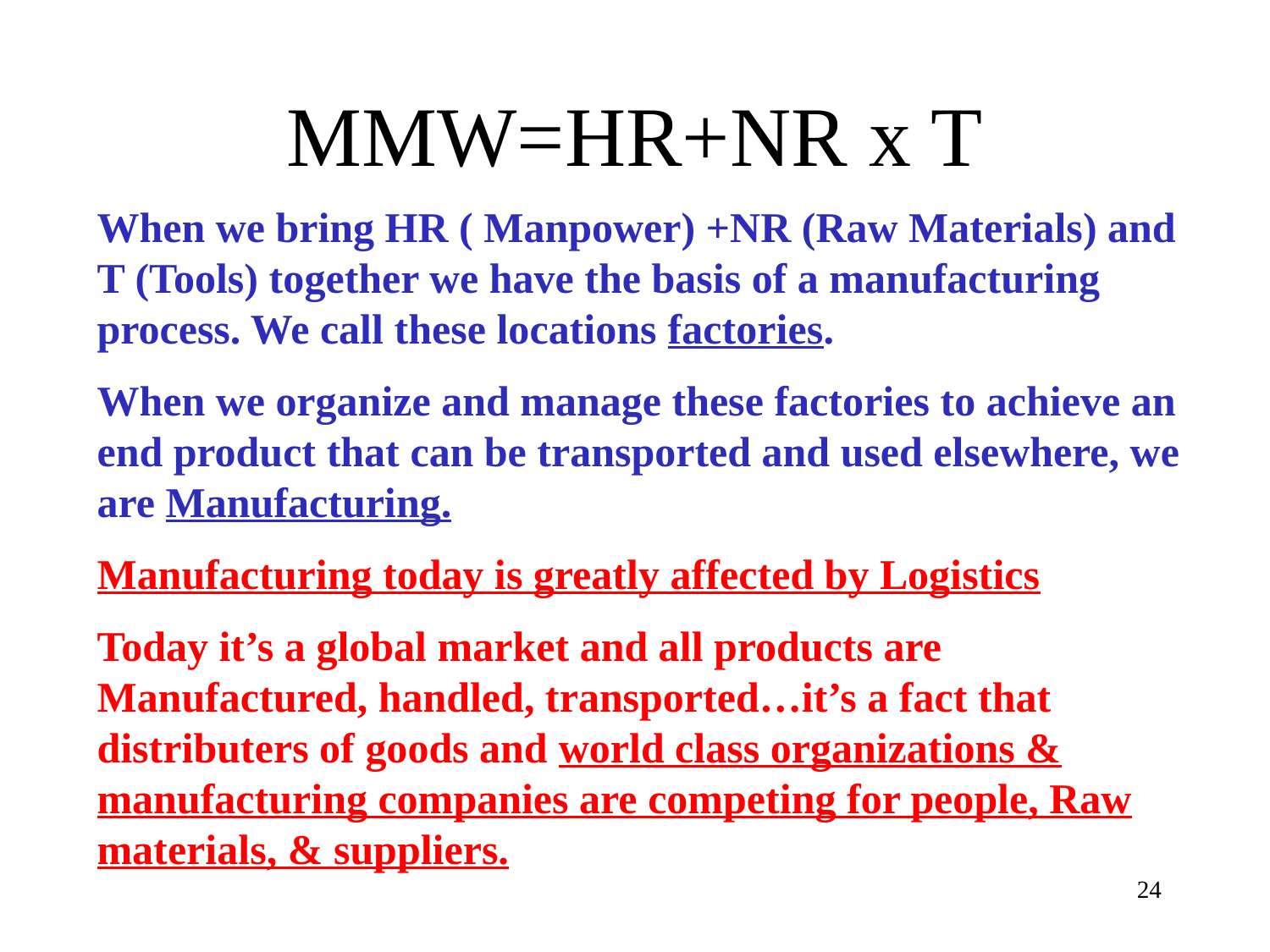

# MMW=HR+NR x T
When we bring HR ( Manpower) +NR (Raw Materials) and T (Tools) together we have the basis of a manufacturing process. We call these locations factories.
When we organize and manage these factories to achieve an end product that can be transported and used elsewhere, we are Manufacturing.
Manufacturing today is greatly affected by Logistics
Today it’s a global market and all products are Manufactured, handled, transported…it’s a fact that distributers of goods and world class organizations & manufacturing companies are competing for people, Raw materials, & suppliers.
24